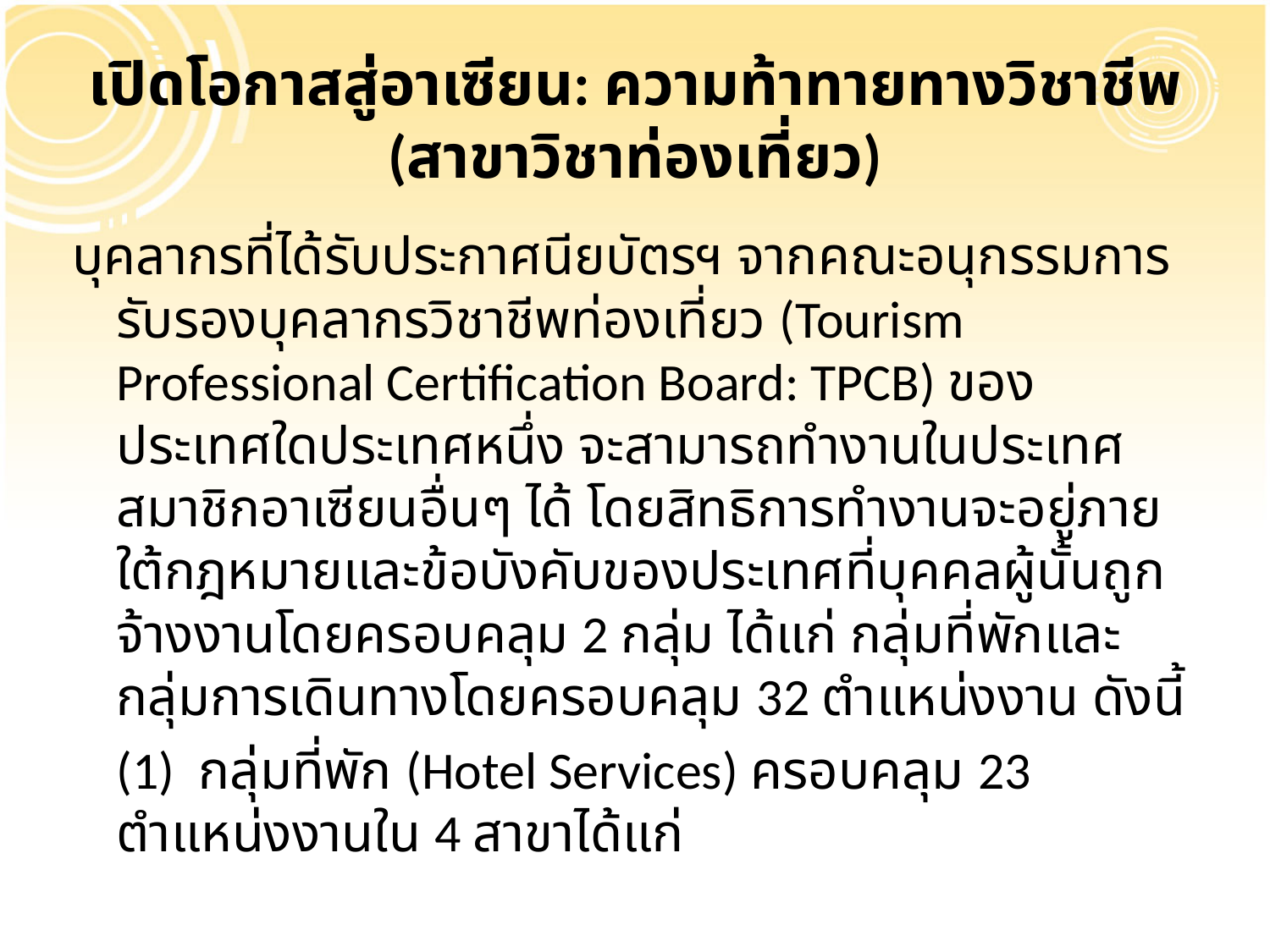

# เปิดโอกาสสู่อาเซียน: ความท้าทายทางวิชาชีพ (สาขาวิชาท่องเที่ยว)
บุคลากรที่ได้รับประกาศนียบัตรฯ จากคณะอนุกรรมการรับรองบุคลากรวิชาชีพท่องเที่ยว (Tourism Professional Certification Board: TPCB) ของประเทศใดประเทศหนึ่ง จะสามารถทำงานในประเทศสมาชิกอาเซียนอื่นๆ ได้ โดยสิทธิการทำงานจะอยู่ภายใต้กฎหมายและข้อบังคับของประเทศที่บุคคลผู้นั้นถูกจ้างงานโดยครอบคลุม 2 กลุ่ม ได้แก่ กลุ่มที่พักและกลุ่มการเดินทางโดยครอบคลุม 32 ตำแหน่งงาน ดังนี้
		(1)  กลุ่มที่พัก (Hotel Services) ครอบคลุม 23 ตำแหน่งงานใน 4 สาขาได้แก่